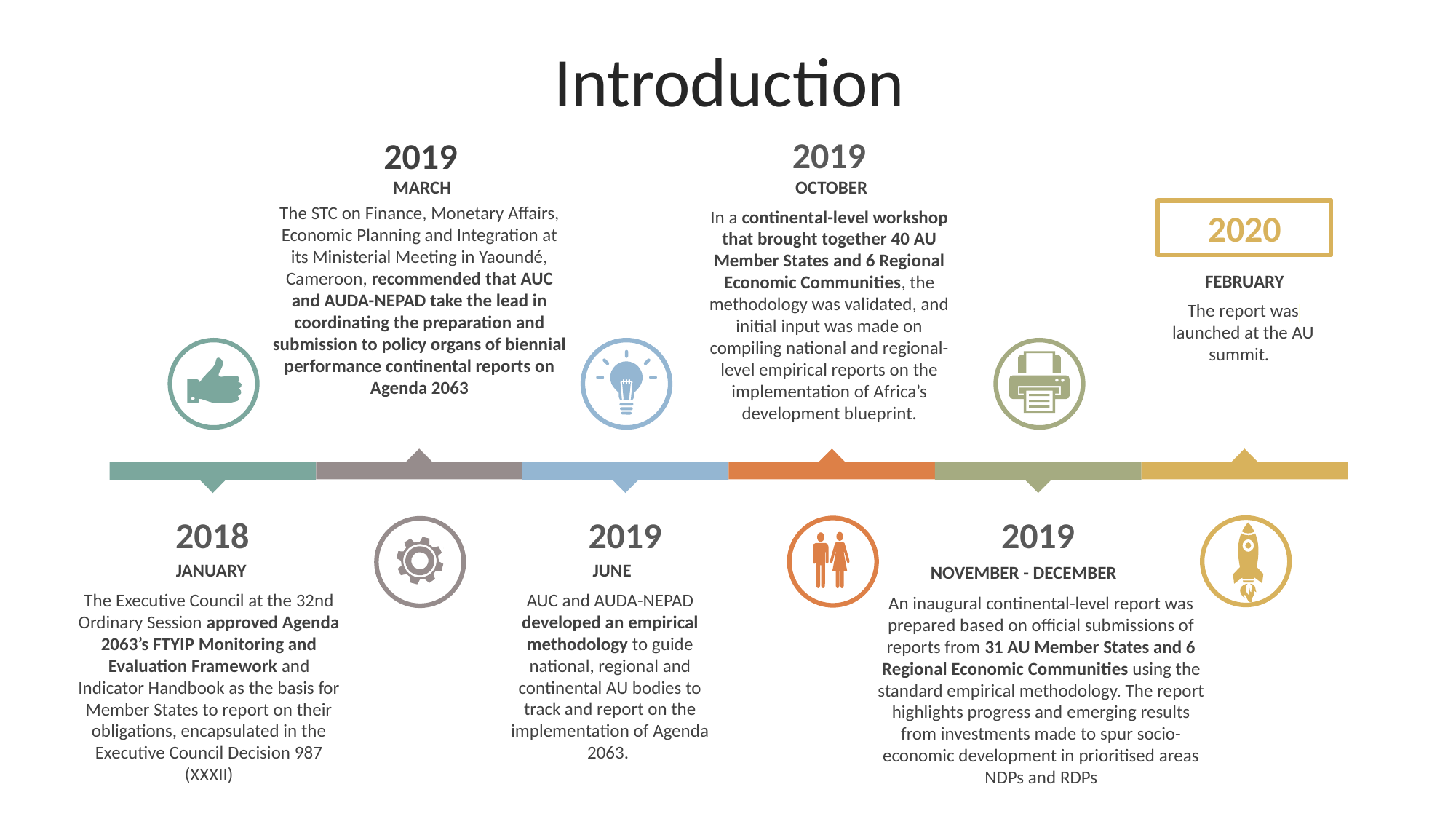

Introduction
2019
2019
MARCH
The STC on Finance, Monetary Affairs, Economic Planning and Integration at its Ministerial Meeting in Yaoundé, Cameroon, recommended that AUC and AUDA-NEPAD take the lead in coordinating the preparation and submission to policy organs of biennial performance continental reports on Agenda 2063
OCTOBER
In a continental-level workshop that brought together 40 AU Member States and 6 Regional Economic Communities, the methodology was validated, and initial input was made on compiling national and regional-level empirical reports on the implementation of Africa’s development blueprint.
2020
FEBRUARY
The report was launched at the AU summit.

2018
2019
2019

JANUARY
The Executive Council at the 32nd Ordinary Session approved Agenda 2063’s FTYIP Monitoring and Evaluation Framework and Indicator Handbook as the basis for Member States to report on their obligations, encapsulated in the Executive Council Decision 987 (XXXII)
JUNE
AUC and AUDA-NEPAD developed an empirical methodology to guide national, regional and continental AU bodies to track and report on the implementation of Agenda 2063.
NOVEMBER - DECEMBER
An inaugural continental-level report was prepared based on official submissions of reports from 31 AU Member States and 6 Regional Economic Communities using the standard empirical methodology. The report highlights progress and emerging results from investments made to spur socio-economic development in prioritised areas NDPs and RDPs